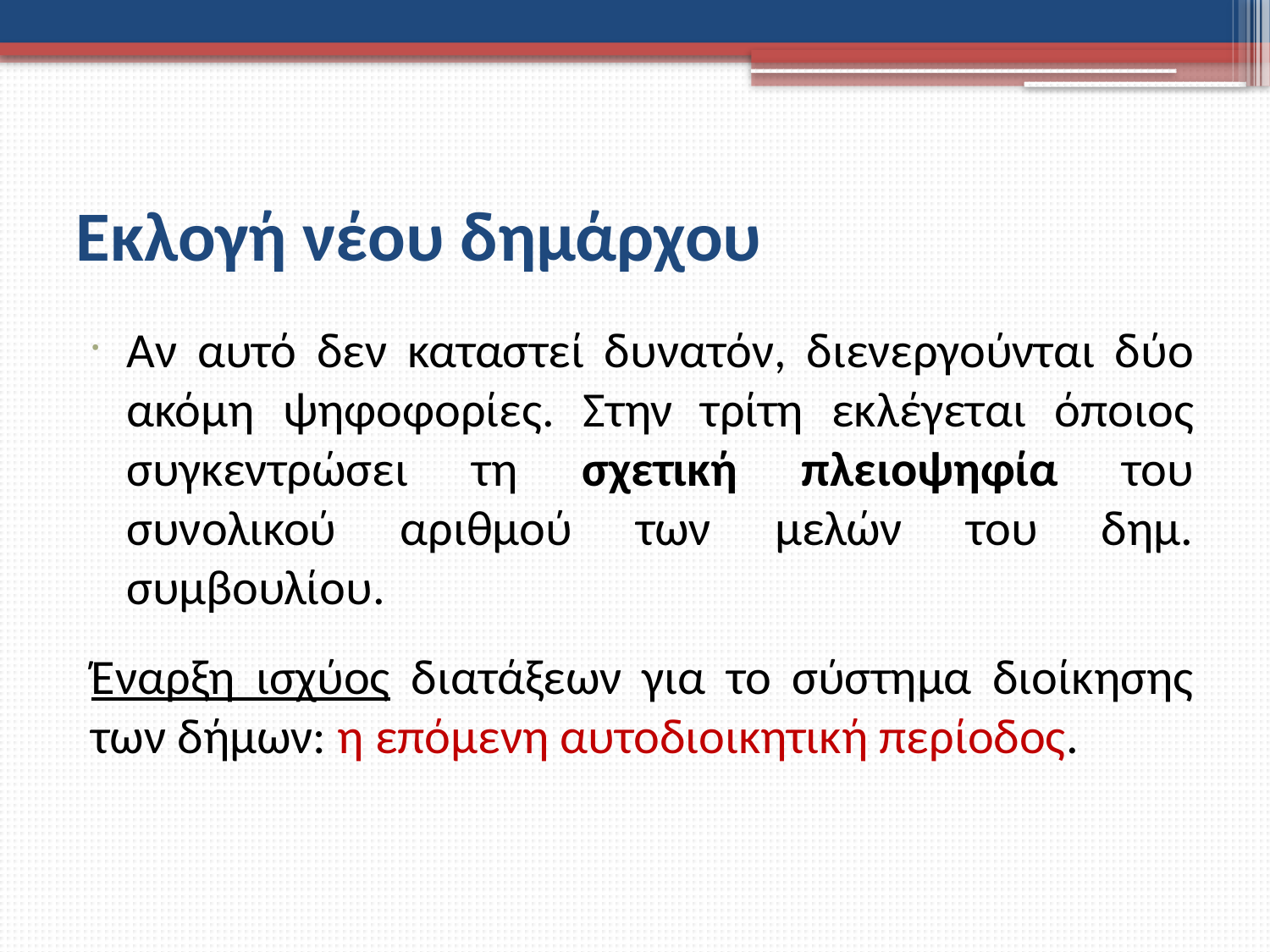

# Εκλογή νέου δημάρχου
Αν αυτό δεν καταστεί δυνατόν, διενεργούνται δύο ακόμη ψηφοφορίες. Στην τρίτη εκλέγεται όποιος συγκεντρώσει τη σχετική πλειοψηφία του συνολικού αριθμού των μελών του δημ. συμβουλίου.
Έναρξη ισχύος διατάξεων για το σύστημα διοίκησης των δήμων: η επόμενη αυτοδιοικητική περίοδος.